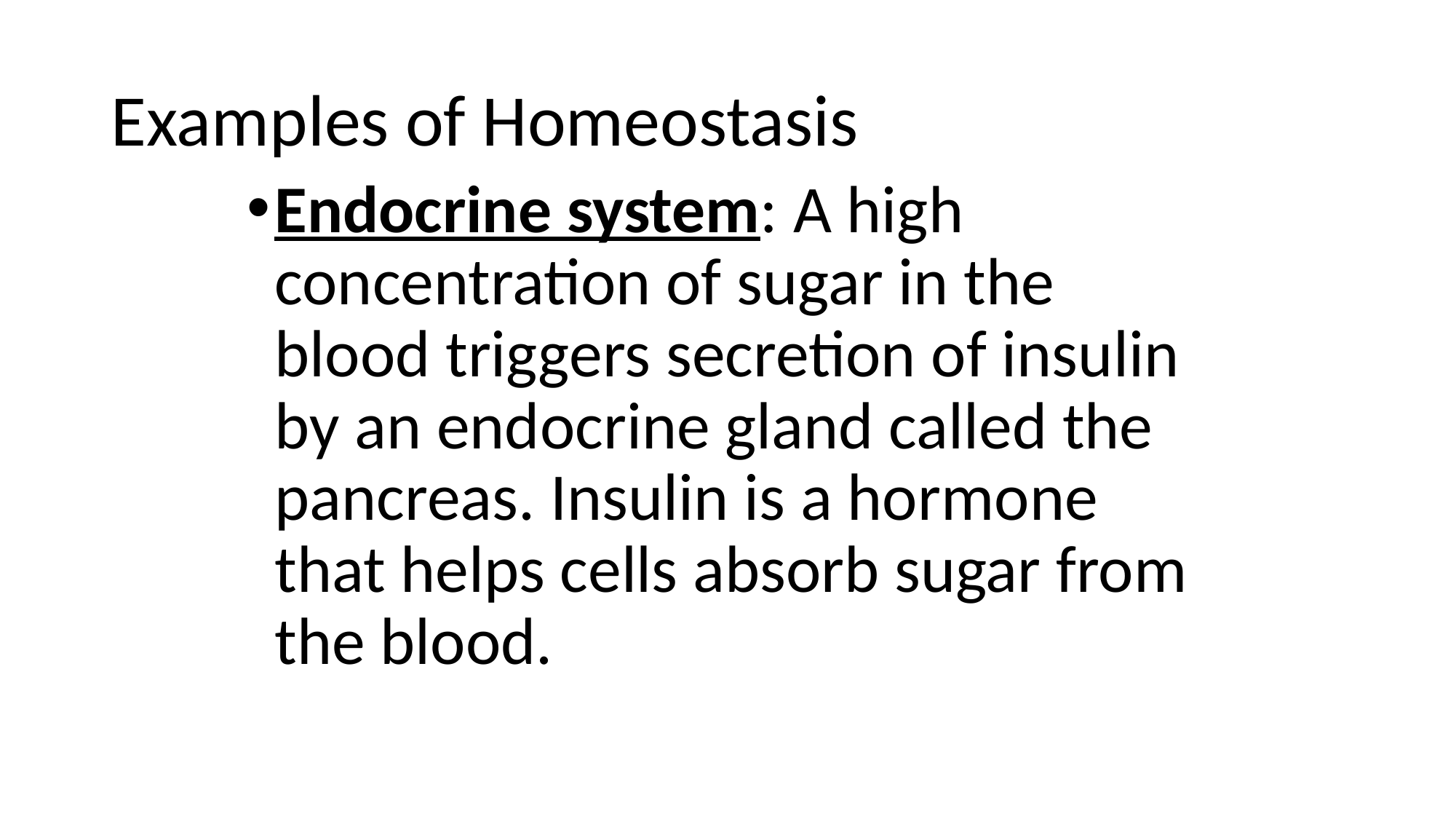

# Examples of Homeostasis
Endocrine system: A high concentration of sugar in the blood triggers secretion of insulin by an endocrine gland called the pancreas. Insulin is a hormone that helps cells absorb sugar from the blood.